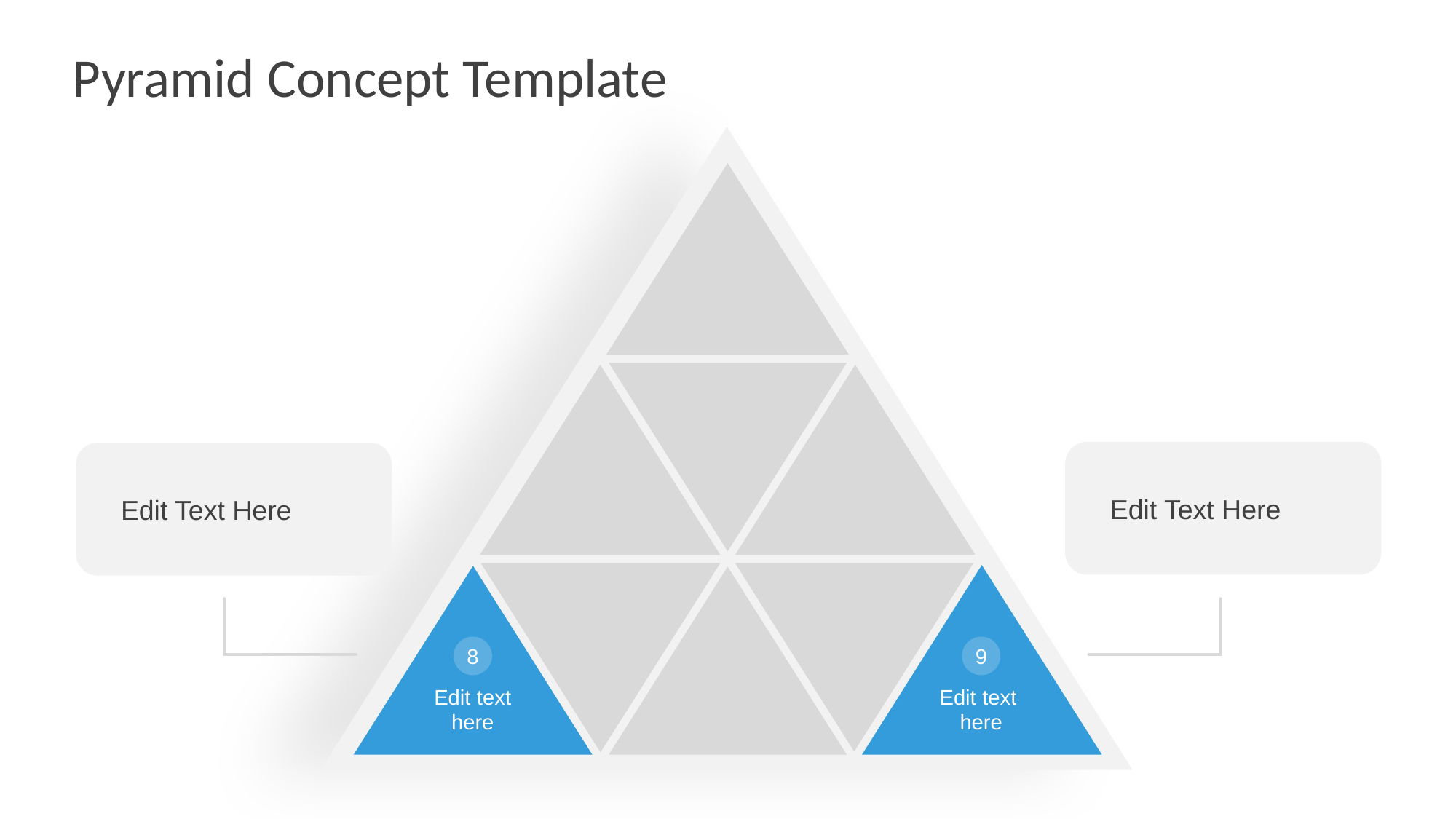

# Pyramid Concept Template

Edit Text Here
Edit Text Here

8
Edit text here

9
Edit text
here